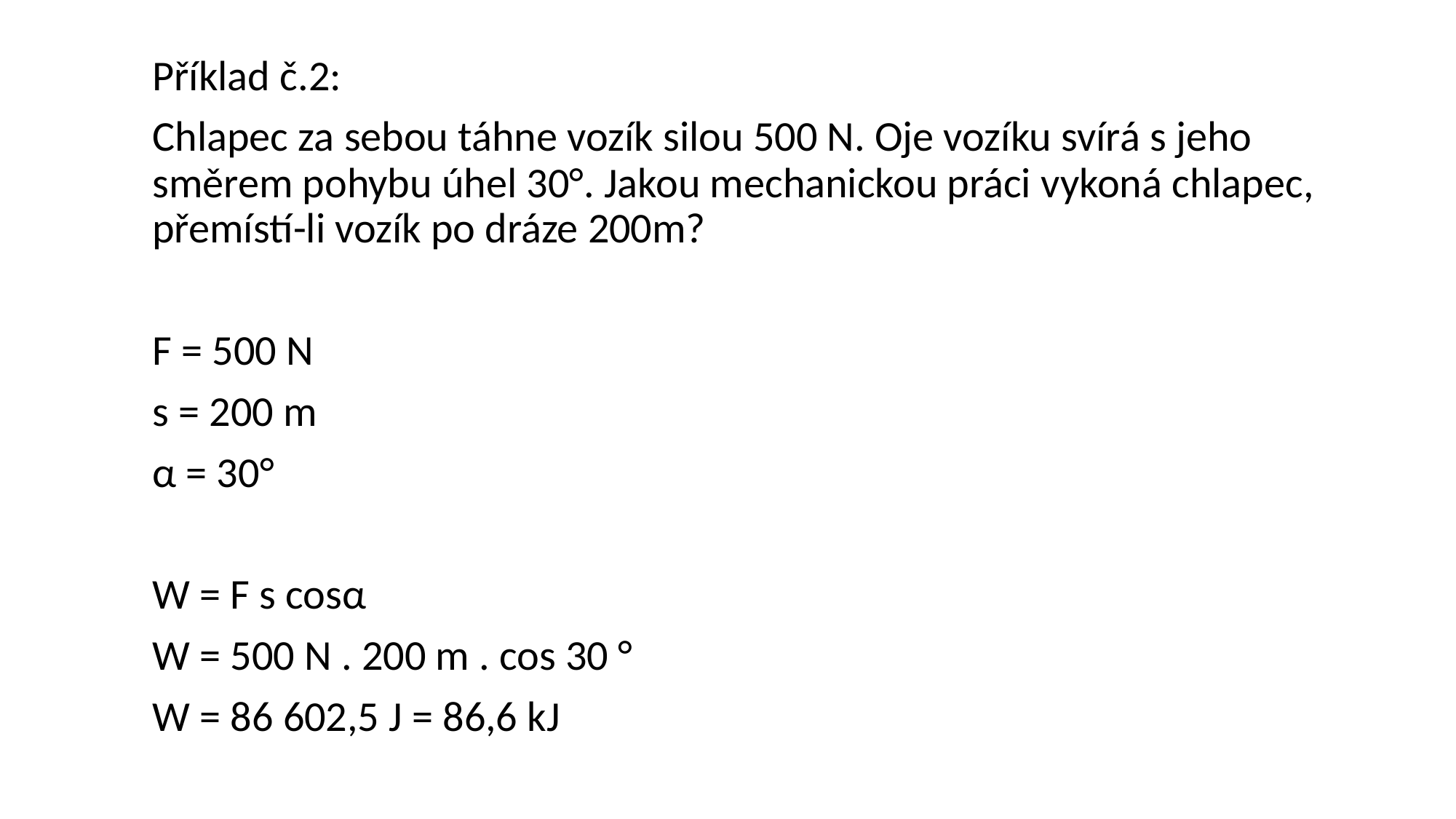

Příklad č.2:
	Chlapec za sebou táhne vozík silou 500 N. Oje vozíku svírá s jeho směrem pohybu úhel 30°. Jakou mechanickou práci vykoná chlapec, přemístí-li vozík po dráze 200m?

	F = 500 N
	s = 200 m
	α = 30°

	W = F s cosα
	W = 500 N . 200 m . cos 30 °
	W = 86 602,5 J = 86,6 kJ